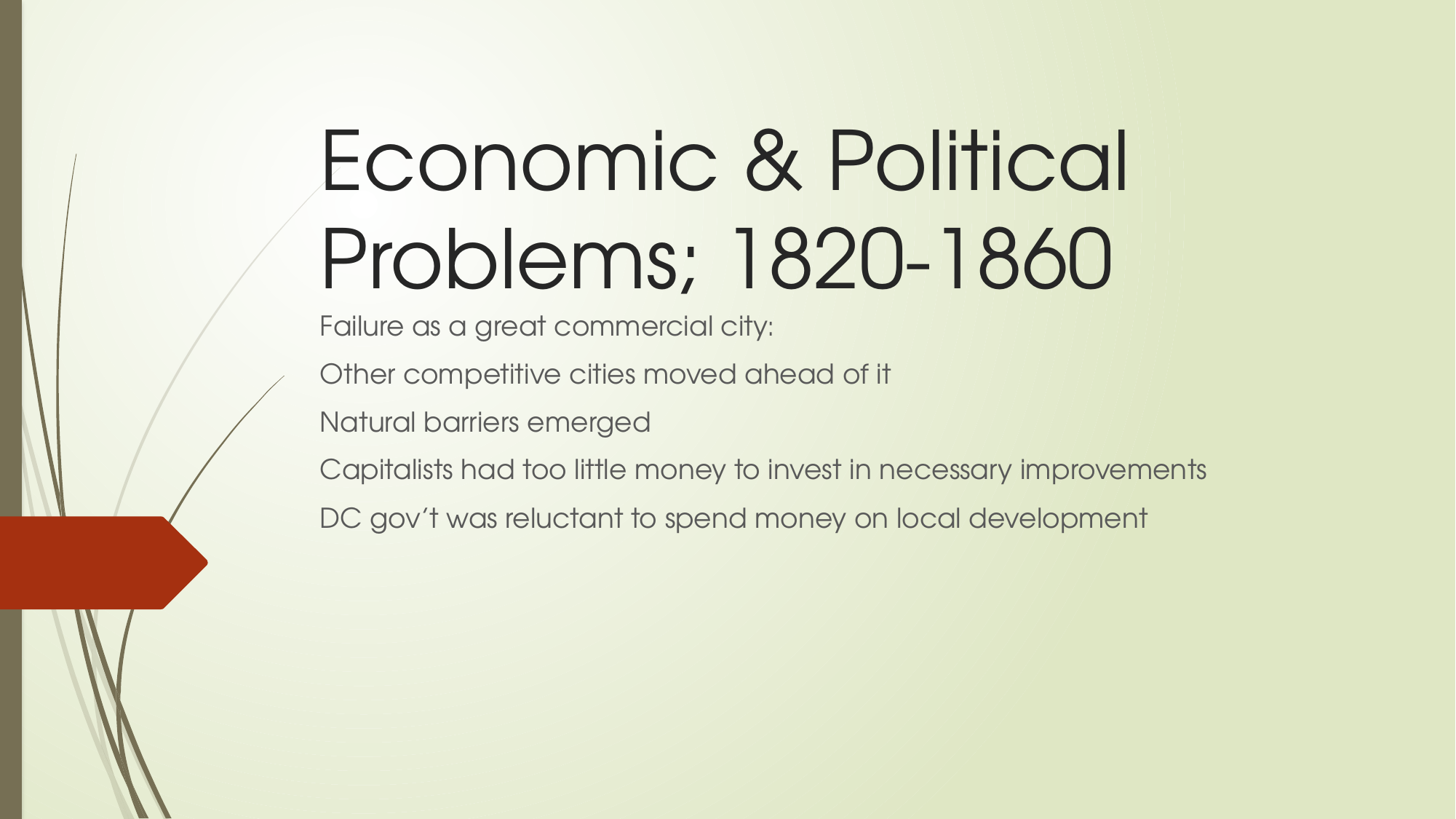

# Economic & Political Problems; 1820-1860
Failure as a great commercial city:
Other competitive cities moved ahead of it
Natural barriers emerged
Capitalists had too little money to invest in necessary improvements
DC gov’t was reluctant to spend money on local development